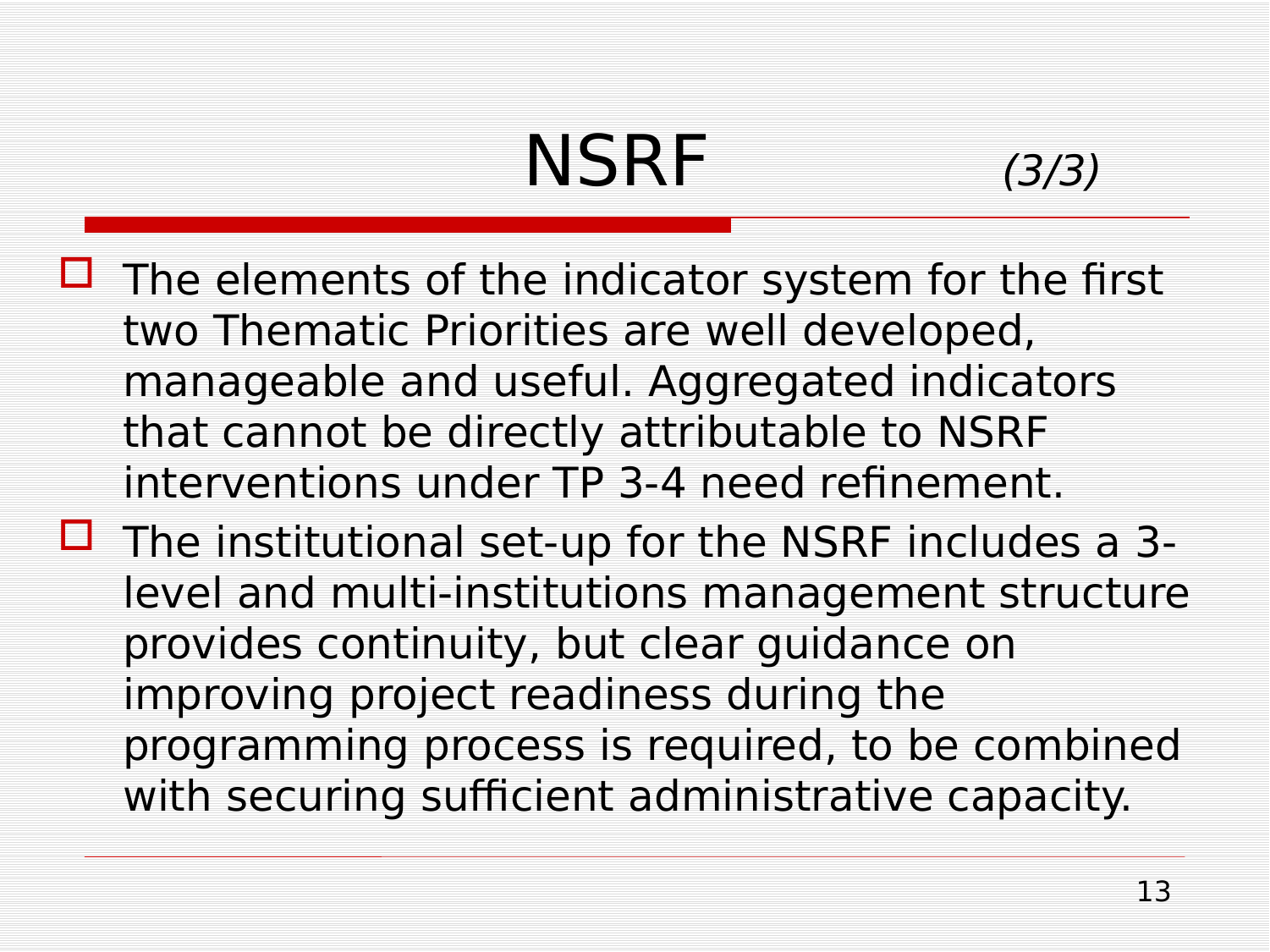

# NSRF             (3/3)
The elements of the indicator system for the first two Thematic Priorities are well developed, manageable and useful. Aggregated indicators that cannot be directly attributable to NSRF interventions under TP 3-4 need refinement.
The institutional set-up for the NSRF includes a 3-level and multi-institutions management structure provides continuity, but clear guidance on improving project readiness during the programming process is required, to be combined with securing sufficient administrative capacity.
13